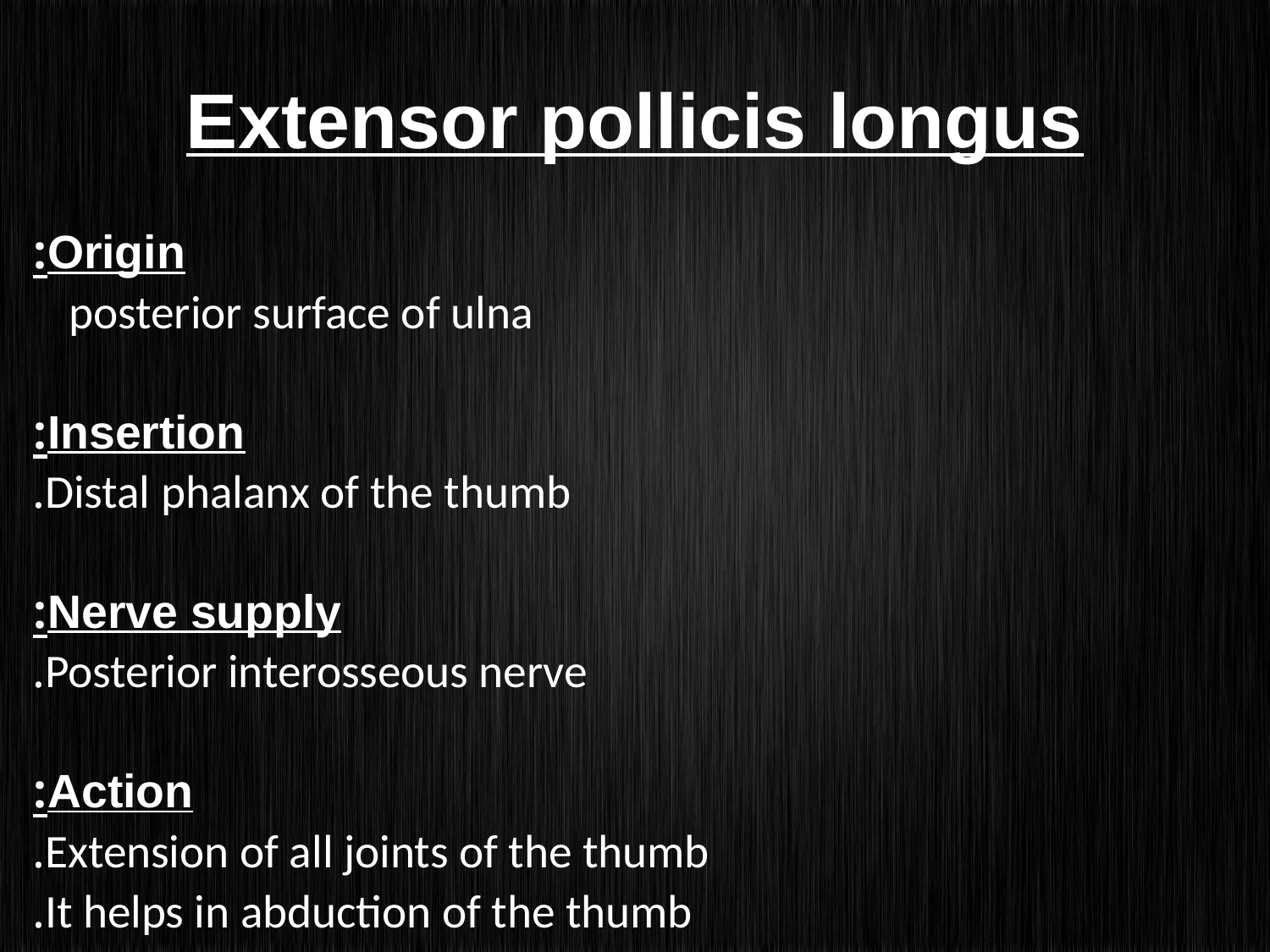

# Extensor pollicis longus
Origin:
posterior surface of ulna

Insertion:
Distal phalanx of the thumb.

Nerve supply:
Posterior interosseous nerve.

Action:
Extension of all joints of the thumb.
It helps in abduction of the thumb.